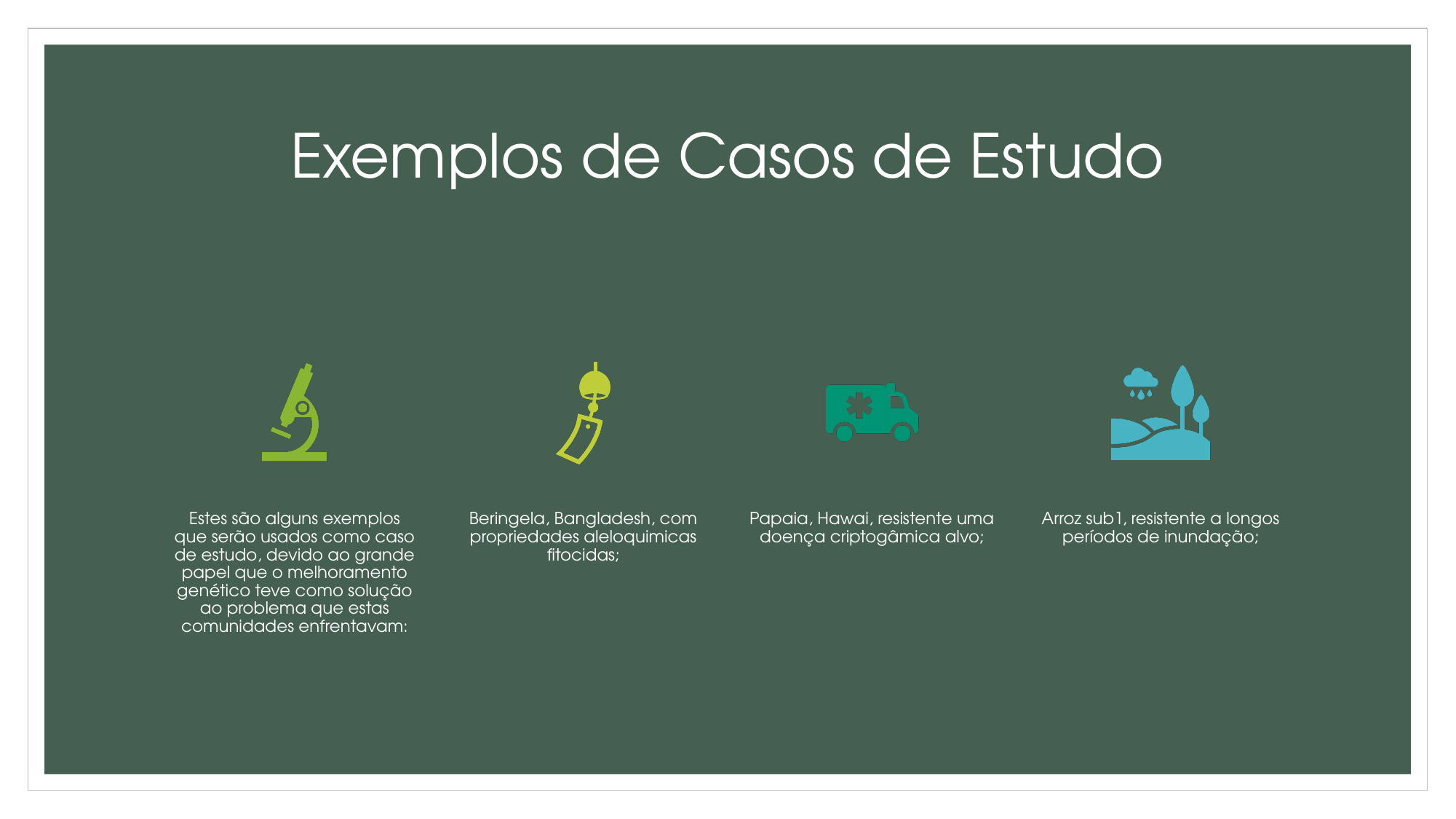

# Exemplos de Casos de Estudo
Estes são alguns exemplos que serão usados como caso de estudo, devido ao grande papel que o melhoramento genético teve como solução ao problema que estas comunidades enfrentavam:
Beringela, Bangladesh, com propriedades aleloquimicas fitocidas;
Papaia, Hawai, resistente uma doença criptogâmica alvo;
Arroz sub1, resistente a longos períodos de inundação;